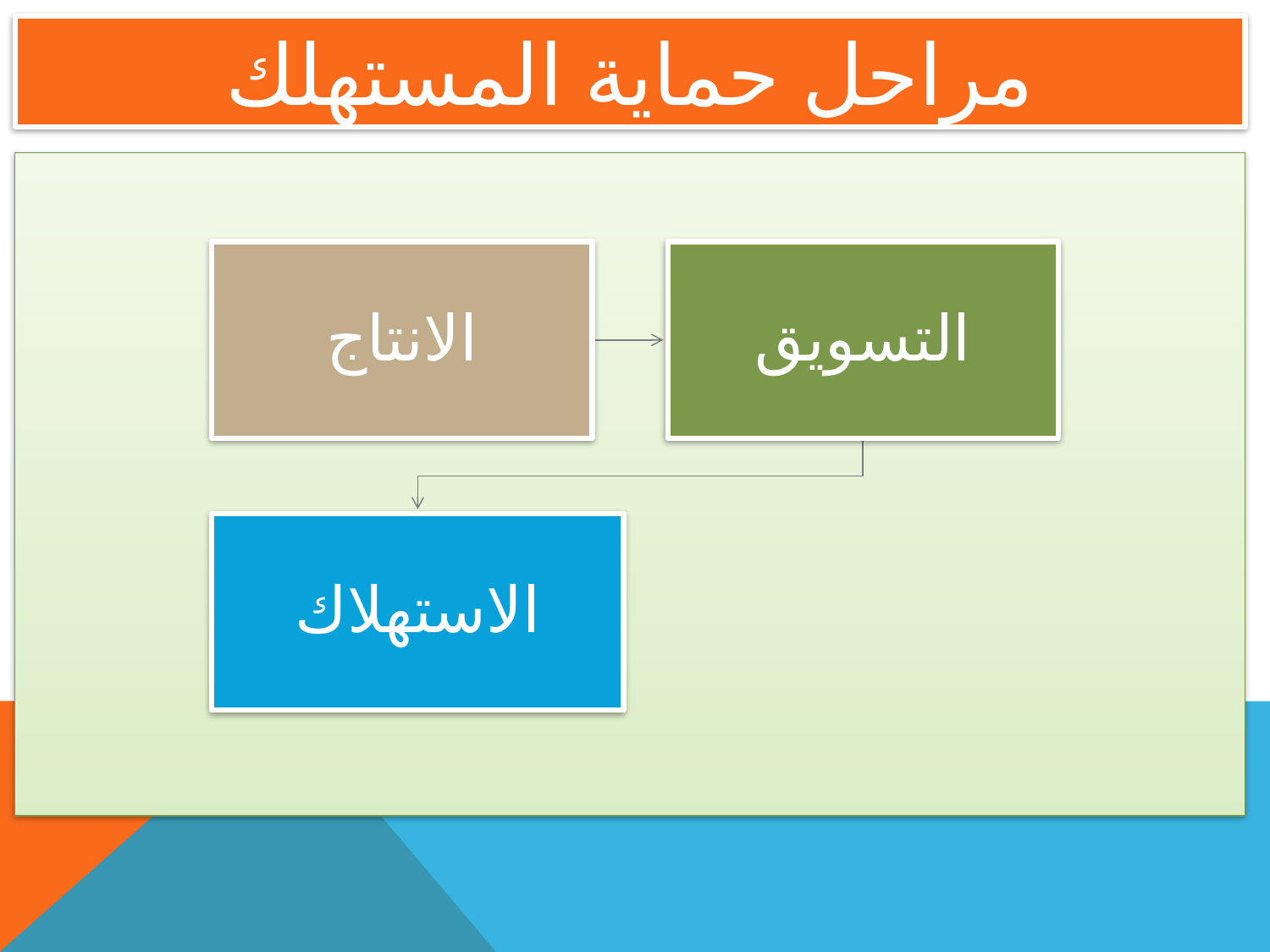

# مراحل حماية المستهلك

الانتاج

التسويق
الاستهلاك